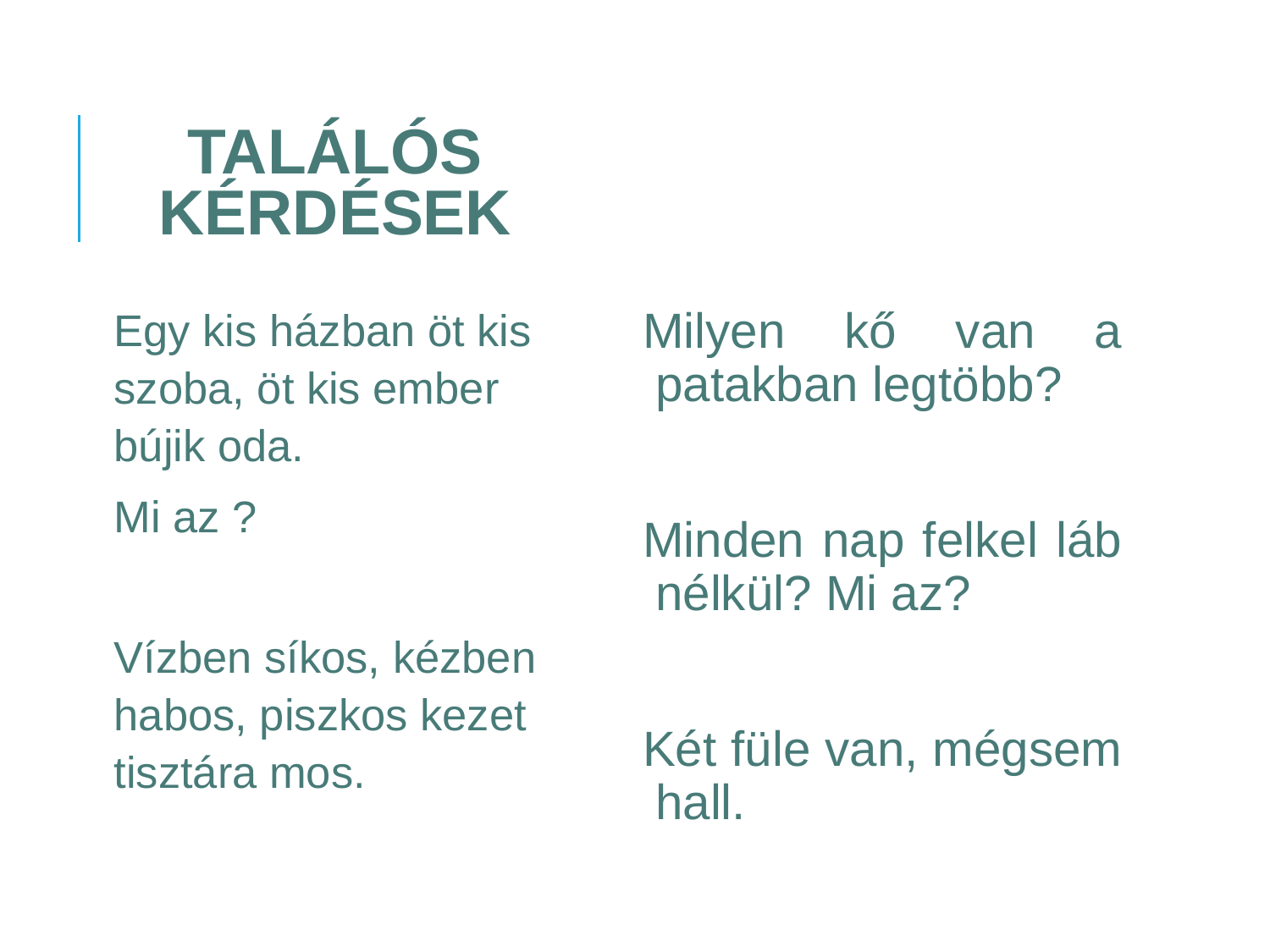

# TALÁLÓS KÉRDÉSEK
Egy kis házban öt kis szoba, öt kis ember bújik oda.
Mi az ?

Vízben síkos, kézben habos, piszkos kezet tisztára mos.

Milyen kő van a patakban legtöbb?

Minden nap felkel láb nélkül? Mi az?

Két füle van, mégsem hall.